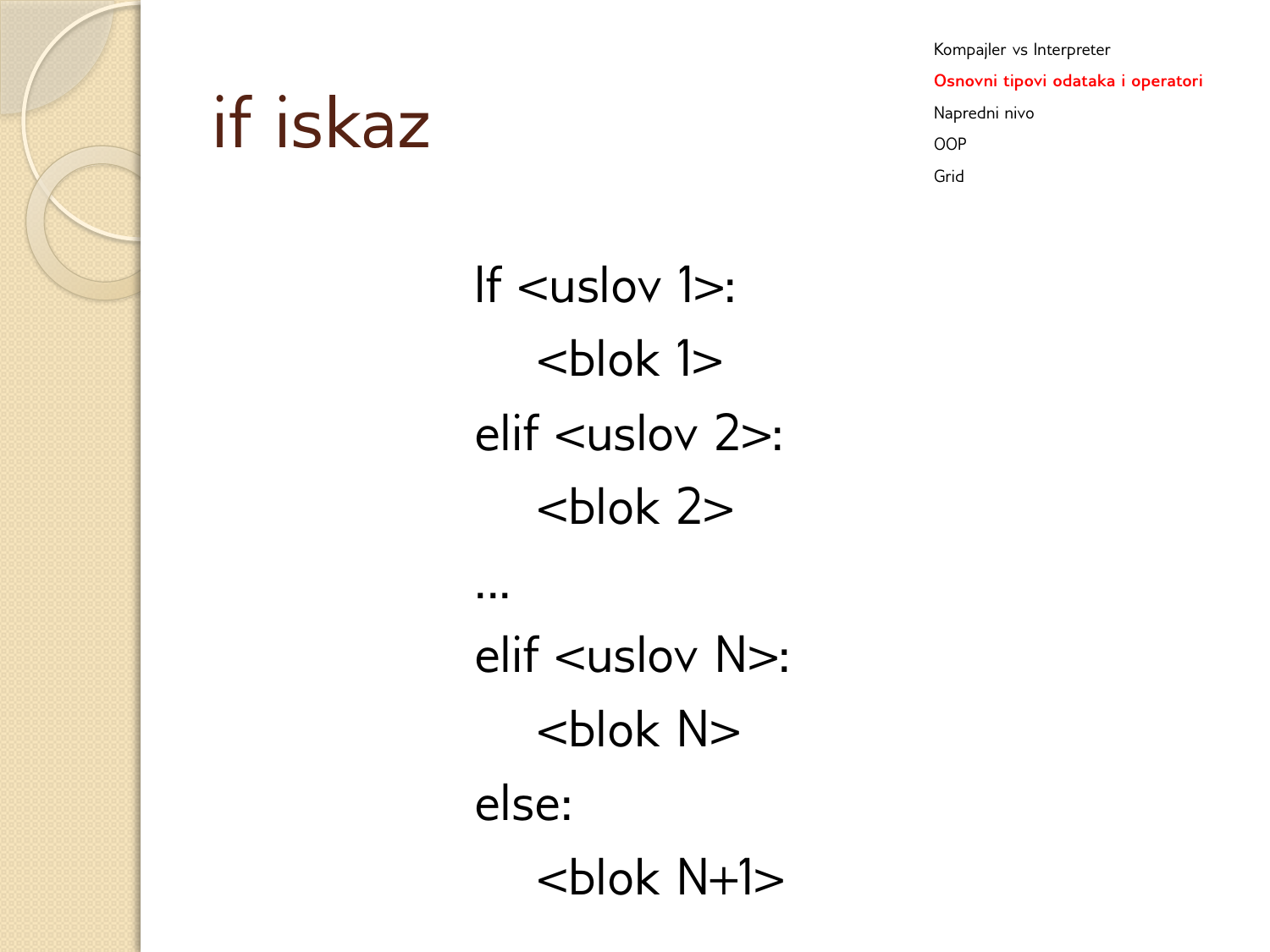

Kompajler vs Interpreter
Osnovni tipovi odataka i operatori
Napredni nivo
OOP
Grid
# if iskaz
If <uslov 1>:
    <blok 1>
elif <uslov 2>:
    <blok 2>
...
elif <uslov N>:
    <blok N>
else:
    <blok N+1>